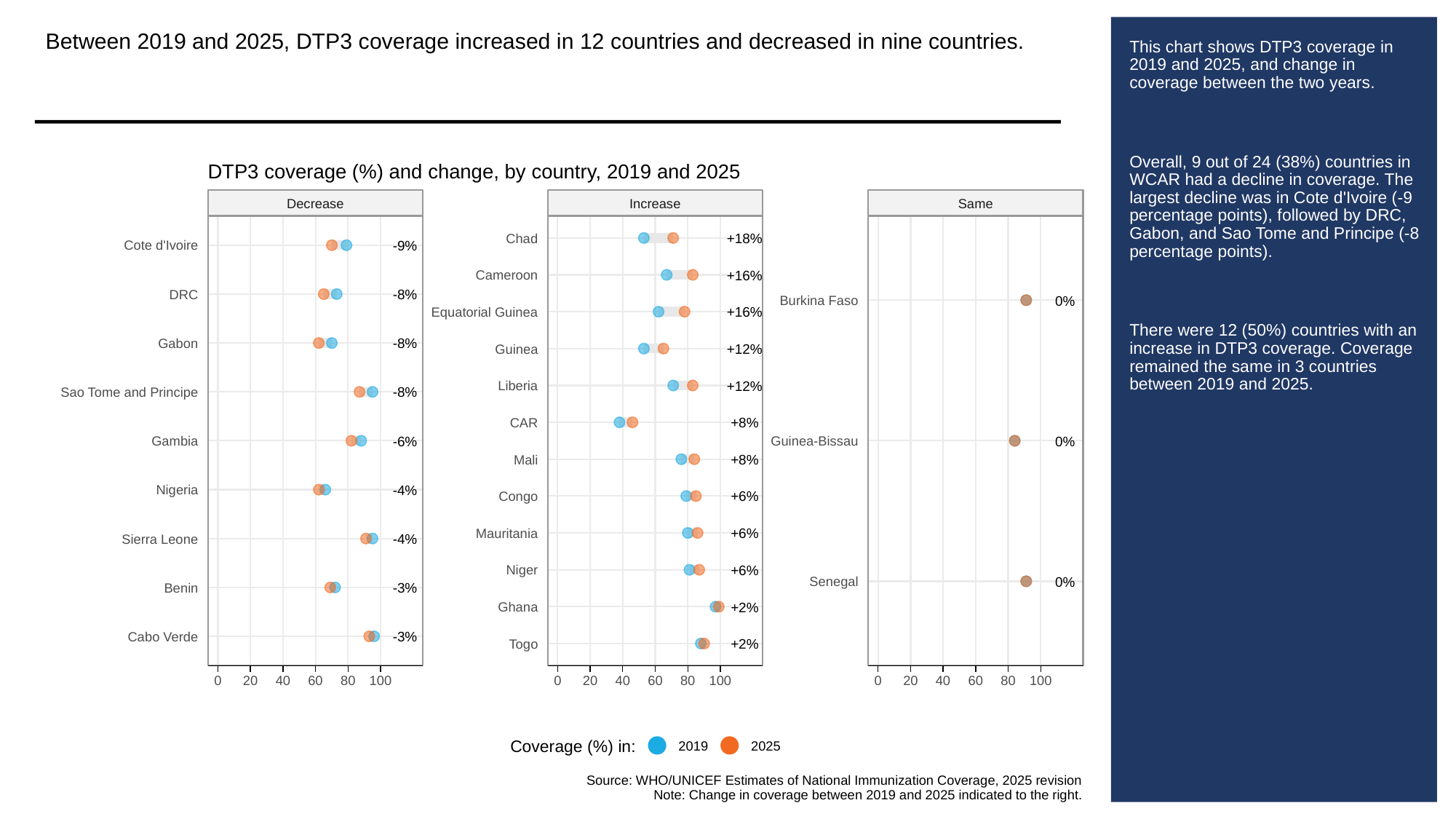

Between 2019 and 2025, DTP3 coverage increased in 12 countries and decreased in nine countries.
# This chart shows DTP3 coverage in 2019 and 2025, and change in coverage between the two years.

Overall, 9 out of 24 (38%) countries in WCAR had a decline in coverage. The largest decline was in Cote d'Ivoire (-9 percentage points), followed by DRC, Gabon, and Sao Tome and Principe (-8 percentage points).

There were 12 (50%) countries with an increase in DTP3 coverage. Coverage remained the same in 3 countries between 2019 and 2025.

DTP3 coverage (%) and change, by country, 2019 and 2025

Decrease
Increase
Same

+18%
Chad

-9%
Cote d'Ivoire

+16%
Cameroon

-8%
DRC

0%
Burkina Faso

+16%
Equatorial Guinea

-8%
Gabon

+12%
Guinea

+12%
Liberia

-8%
Sao Tome and Principe

+8%
CAR

-6%
0%
Gambia
Guinea-Bissau

+8%
Mali

-4%
Nigeria

+6%
Congo

+6%
Mauritania

-4%
Sierra Leone

+6%
Niger

0%
Senegal

-3%
Benin

+2%
Ghana

-3%
Cabo Verde

+2%
Togo

0
20
40
60
80
100
0
20
40
60
80
100
0
20
40
60
80
100

Coverage (%) in:
2019
2025
Source: WHO/UNICEF Estimates of National Immunization Coverage, 2025 revision
Note: Change in coverage between 2019 and 2025 indicated to the right.